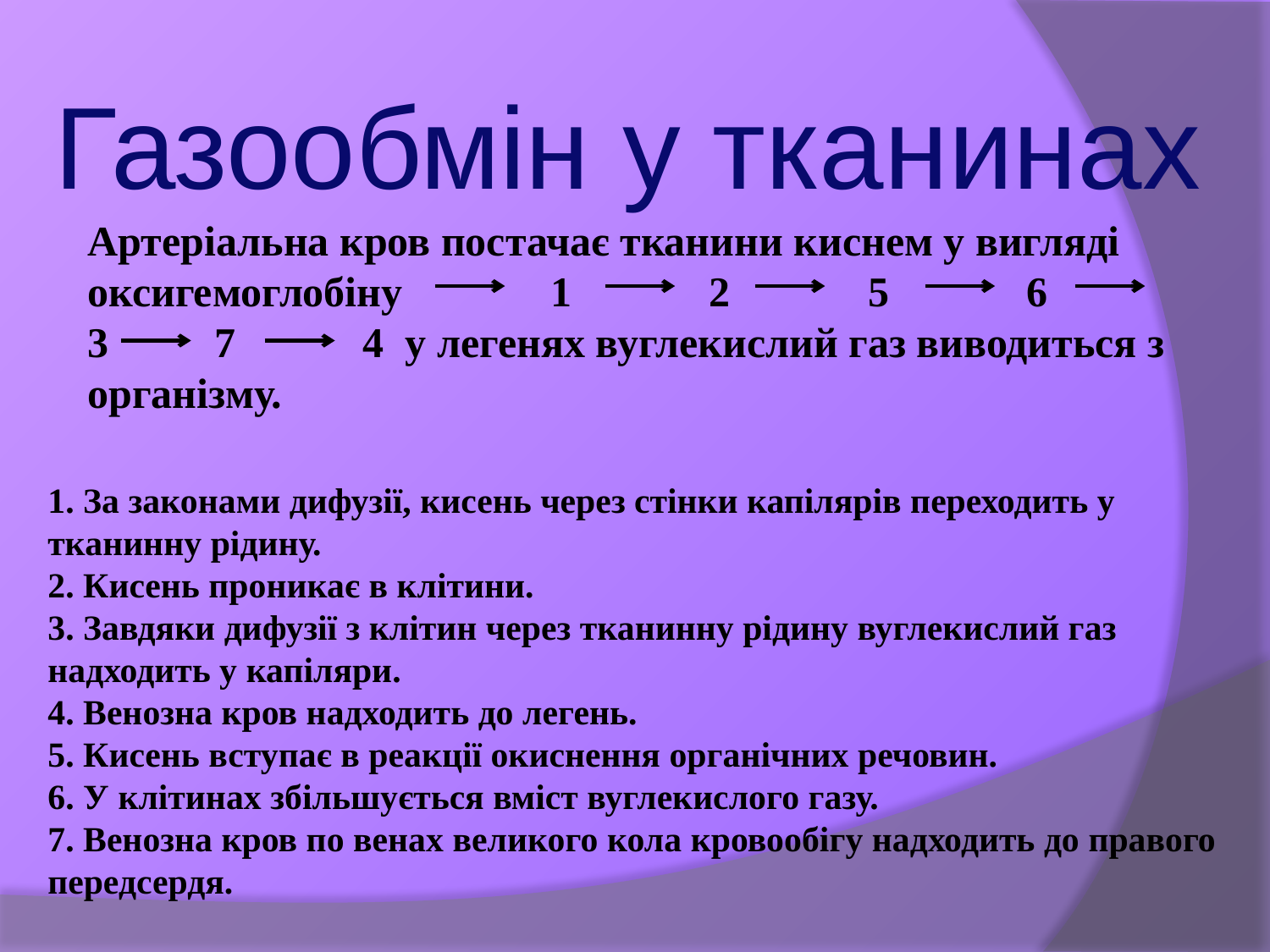

Газообмін у тканинах
Артеріальна кров постачає тканини киснем у вигляді
оксигемоглобіну              1             2             5             6
3          7            4  у легенях вуглекислий газ виводиться з
організму.
1. За законами дифузії, кисень через стінки капілярів переходить у тканинну рідину.
2. Кисень проникає в клітини.
3. Завдяки дифузії з клітин через тканинну рідину вуглекислий газ надходить у капіляри.
4. Венозна кров надходить до легень.
5. Кисень вступає в реакції окиснення органічних речовин.
6. У клітинах збільшується вміст вуглекислого газу.
7. Венозна кров по венах великого кола кровообігу надходить до правого передсердя.